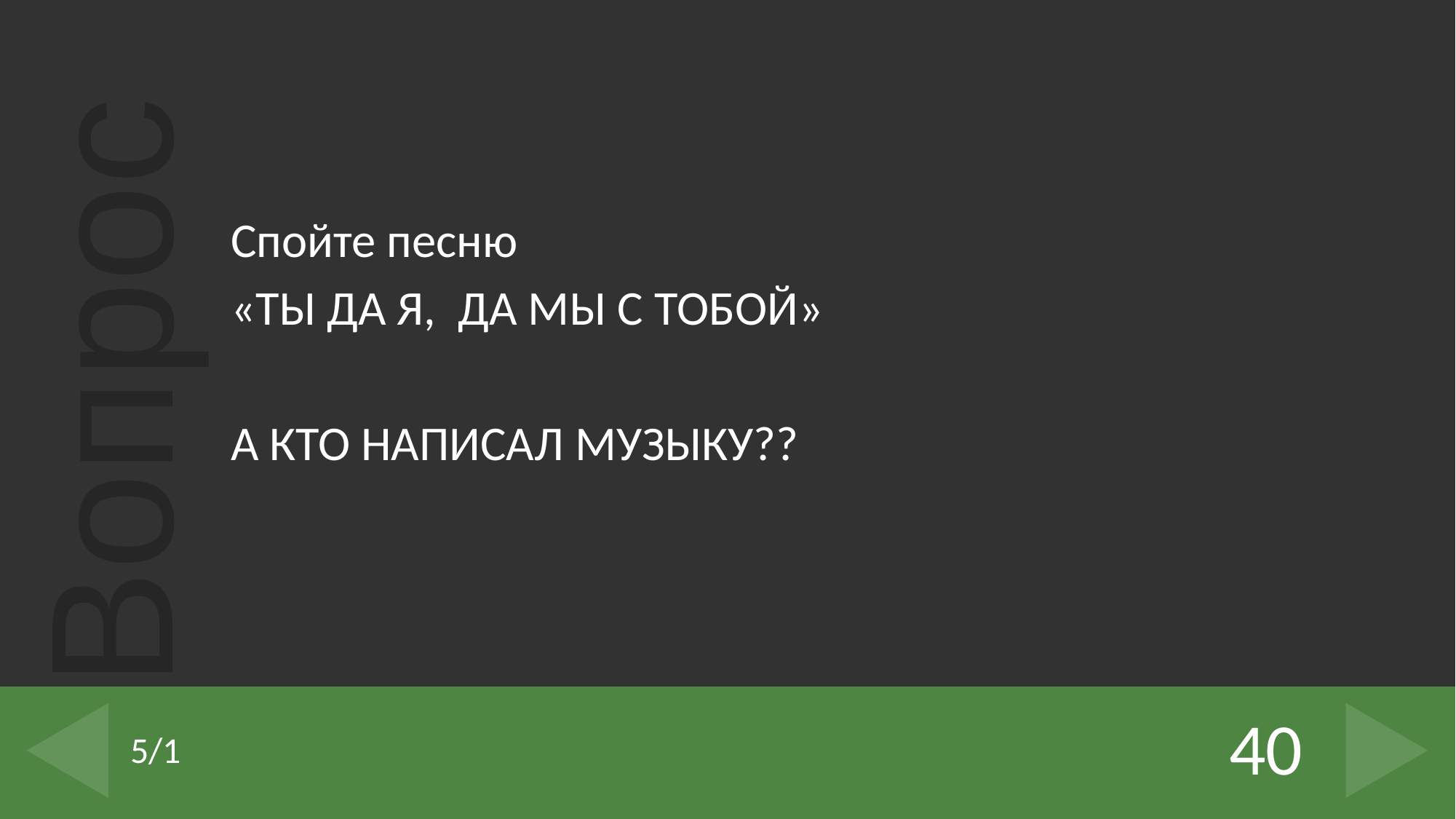

Спойте песню
«ТЫ ДА Я,  ДА МЫ С ТОБОЙ»

А КТО НАПИСАЛ МУЗЫКУ??
40
# 5/1